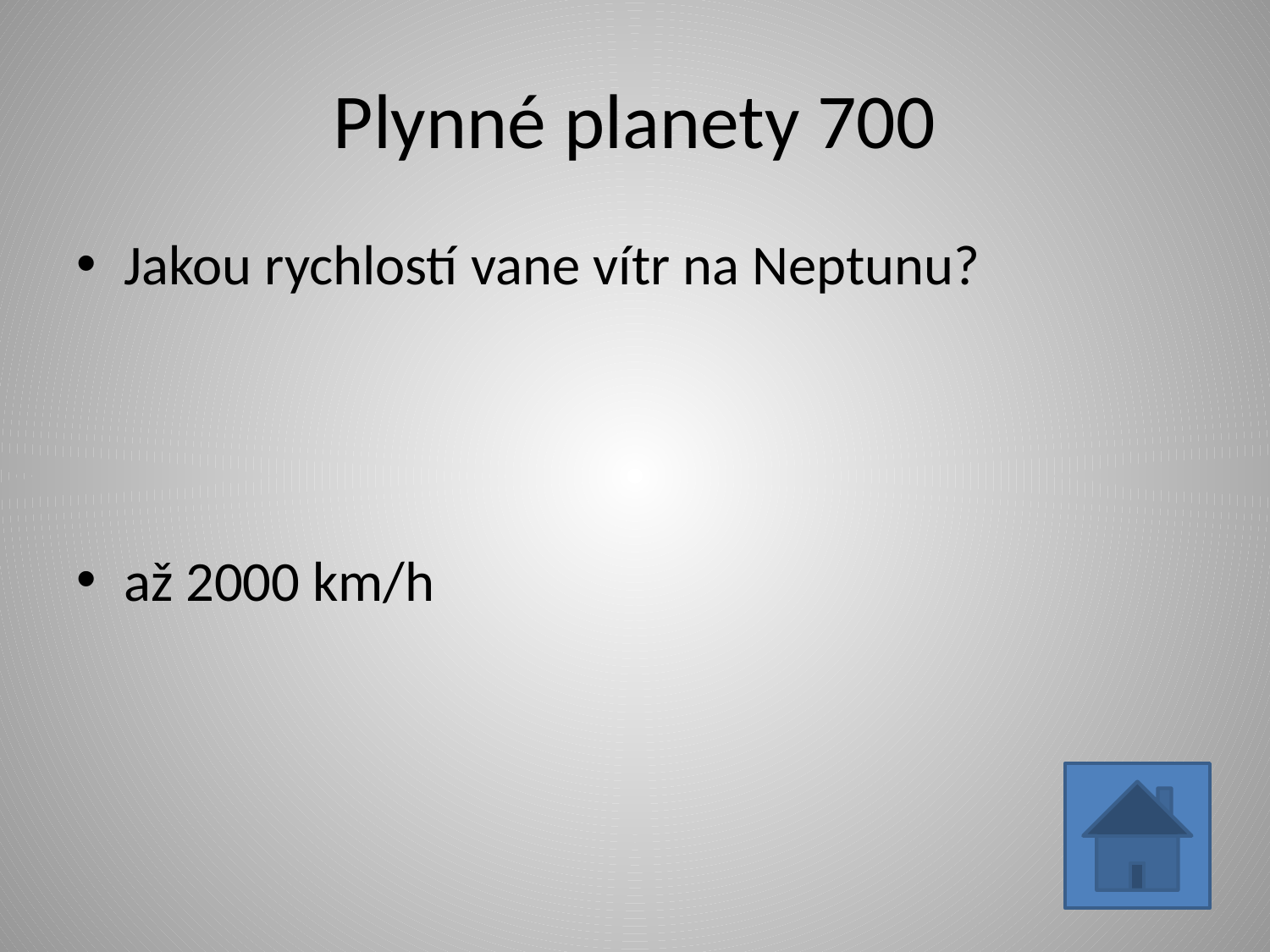

# Plynné planety 700
Jakou rychlostí vane vítr na Neptunu?

až 2000 km/h